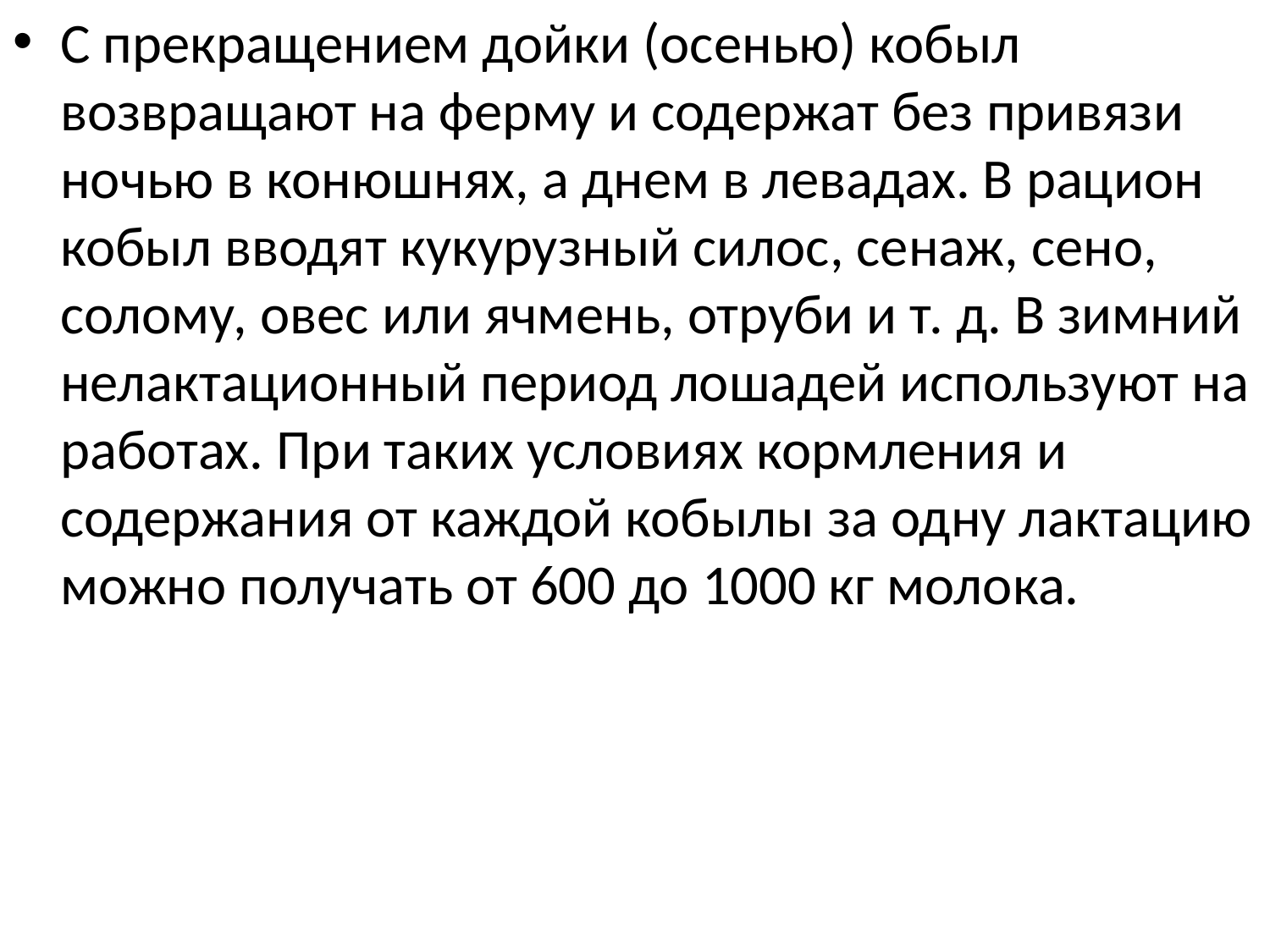

С прекращением дойки (осенью) кобыл возвращают на ферму и содержат без привязи ночью в конюшнях, а днем в левадах. В рацион кобыл вводят кукурузный силос, сенаж, сено, солому, овес или ячмень, отруби и т. д. В зимний нелактационный период лошадей используют на работах. При таких условиях кормления и содержания от каждой кобылы за одну лактацию можно получать от 600 до 1000 кг молока.